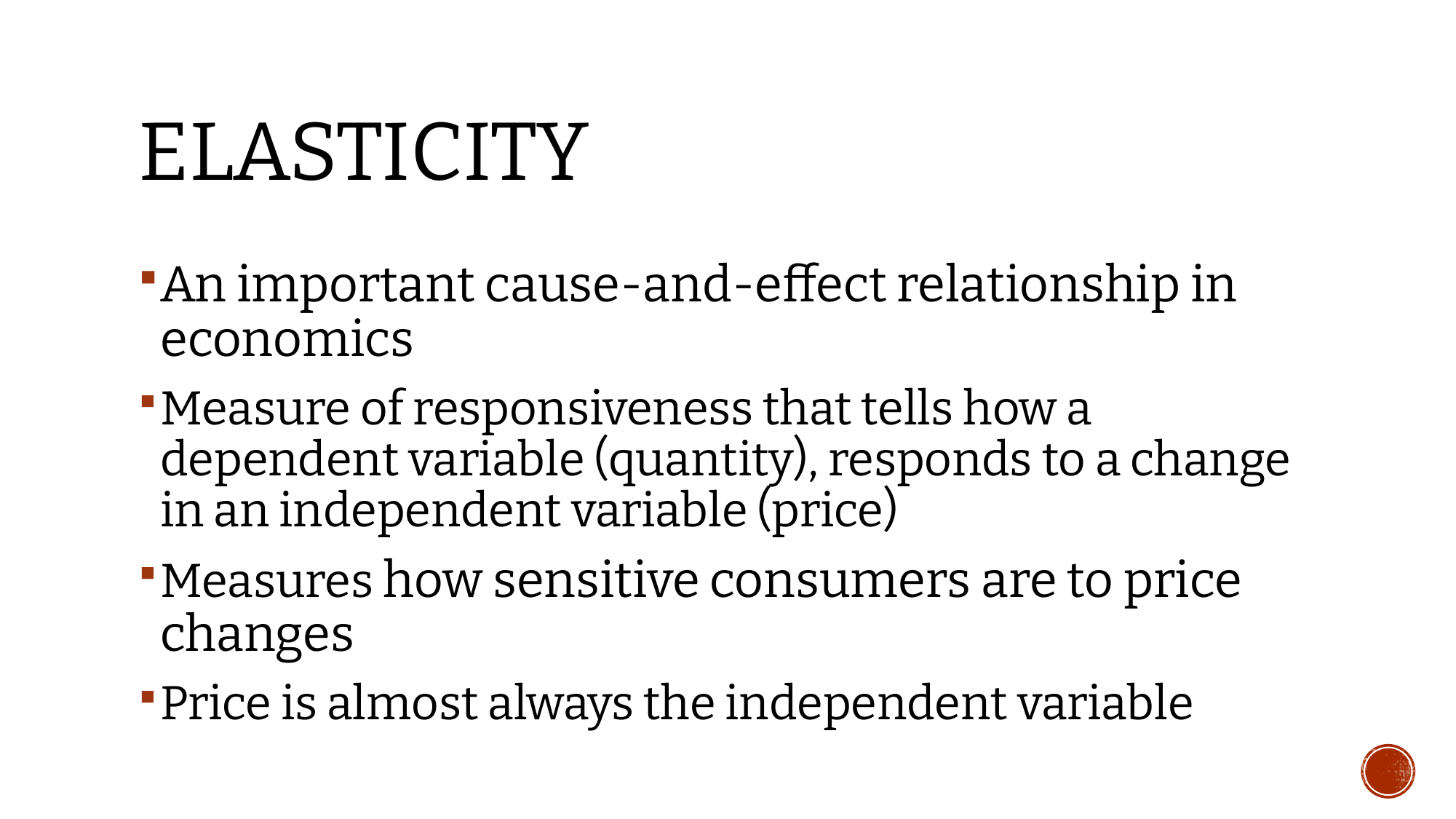

# Elasticity
An important cause-and-effect relationship in economics
Measure of responsiveness that tells how a dependent variable (quantity), responds to a change in an independent variable (price)
Measures how sensitive consumers are to price changes
Price is almost always the independent variable